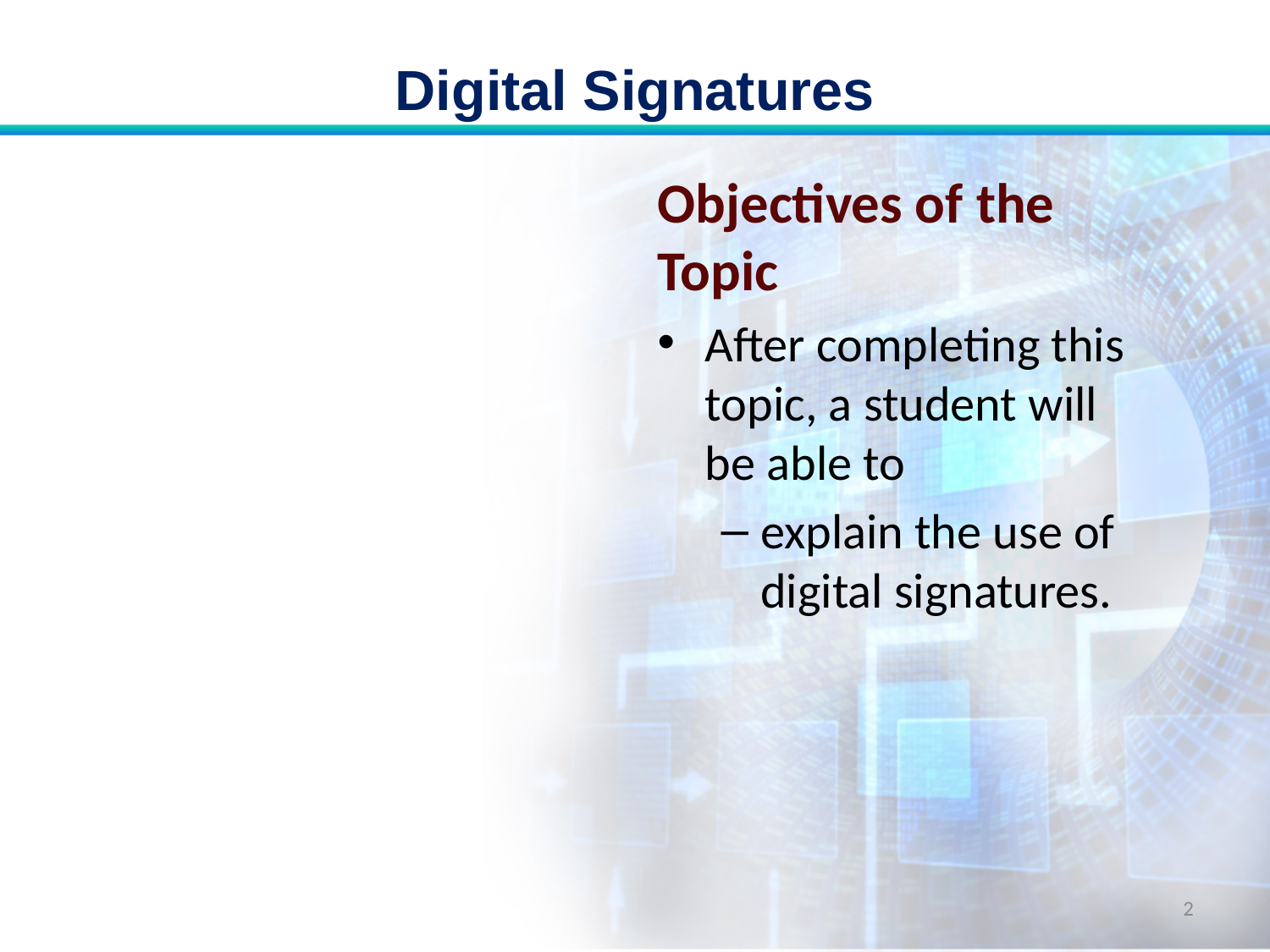

# Digital Signatures
Objectives of the Topic
After completing this topic, a student will be able to
explain the use of digital signatures.
2